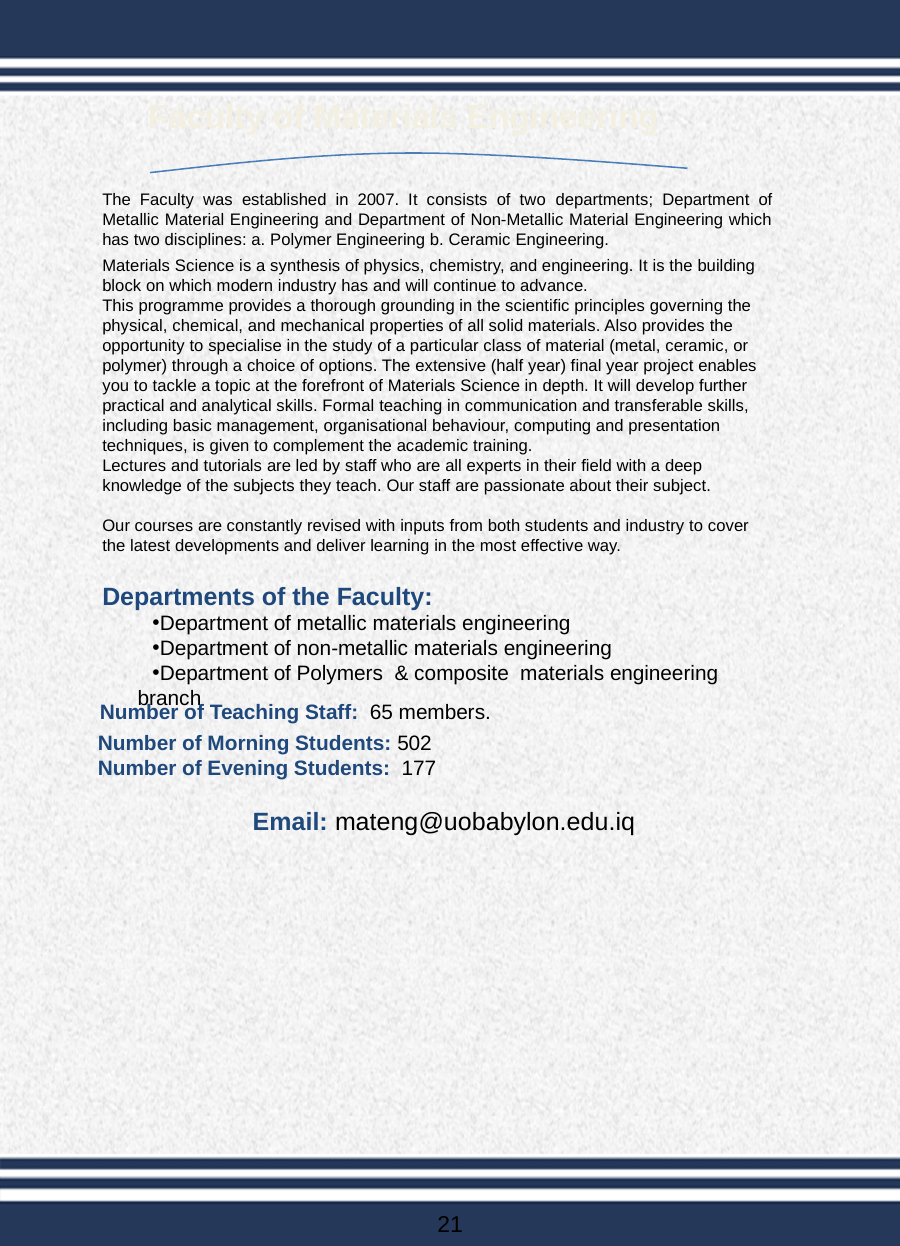

Faculty of Materials Engineering

The Faculty was established in 2007. It consists of two departments; Department of Metallic Material Engineering and Department of Non-Metallic Material Engineering which has two disciplines: a. Polymer Engineering b. Ceramic Engineering.

Materials Science is a synthesis of physics, chemistry, and engineering. It is the building block on which modern industry has and will continue to advance.
This programme provides a thorough grounding in the scientific principles governing the physical, chemical, and mechanical properties of all solid materials. Also provides the opportunity to specialise in the study of a particular class of material (metal, ceramic, or polymer) through a choice of options. The extensive (half year) final year project enables you to tackle a topic at the forefront of Materials Science in depth. It will develop further practical and analytical skills. Formal teaching in communication and transferable skills, including basic management, organisational behaviour, computing and presentation techniques, is given to complement the academic training.
Lectures and tutorials are led by staff who are all experts in their field with a deep knowledge of the subjects they teach. Our staff are passionate about their subject.

Our courses are constantly revised with inputs from both students and industry to cover the latest developments and deliver learning in the most effective way.
Departments of the Faculty:
Department of metallic materials engineering
Department of non-metallic materials engineering
Department of Polymers  & composite  materials engineering branch
Number of Teaching Staff:  65 members.
Number of Morning Students: 502
Number of Evening Students:  177
Email: mateng@uobabylon.edu.iq
21